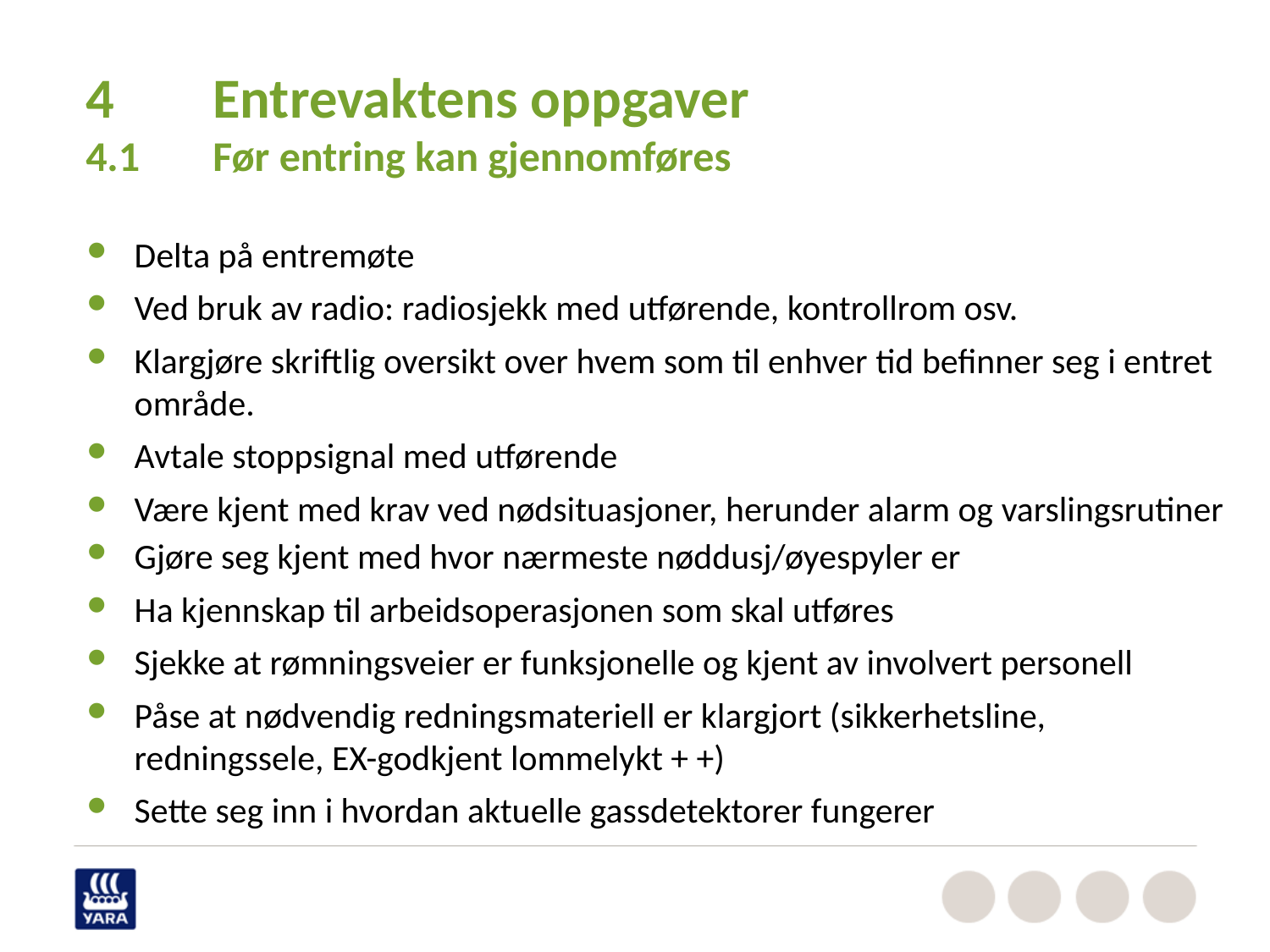

# 4	Entrevaktens oppgaver 4.1	Før entring kan gjennomføres
Delta på entremøte
Ved bruk av radio: radiosjekk med utførende, kontrollrom osv.
Klargjøre skriftlig oversikt over hvem som til enhver tid befinner seg i entret område.
Avtale stoppsignal med utførende
Være kjent med krav ved nødsituasjoner, herunder alarm og varslingsrutiner
Gjøre seg kjent med hvor nærmeste nøddusj/øyespyler er
Ha kjennskap til arbeidsoperasjonen som skal utføres
Sjekke at rømningsveier er funksjonelle og kjent av involvert personell
Påse at nødvendig redningsmateriell er klargjort (sikkerhetsline, redningssele, EX-godkjent lommelykt + +)
Sette seg inn i hvordan aktuelle gassdetektorer fungerer